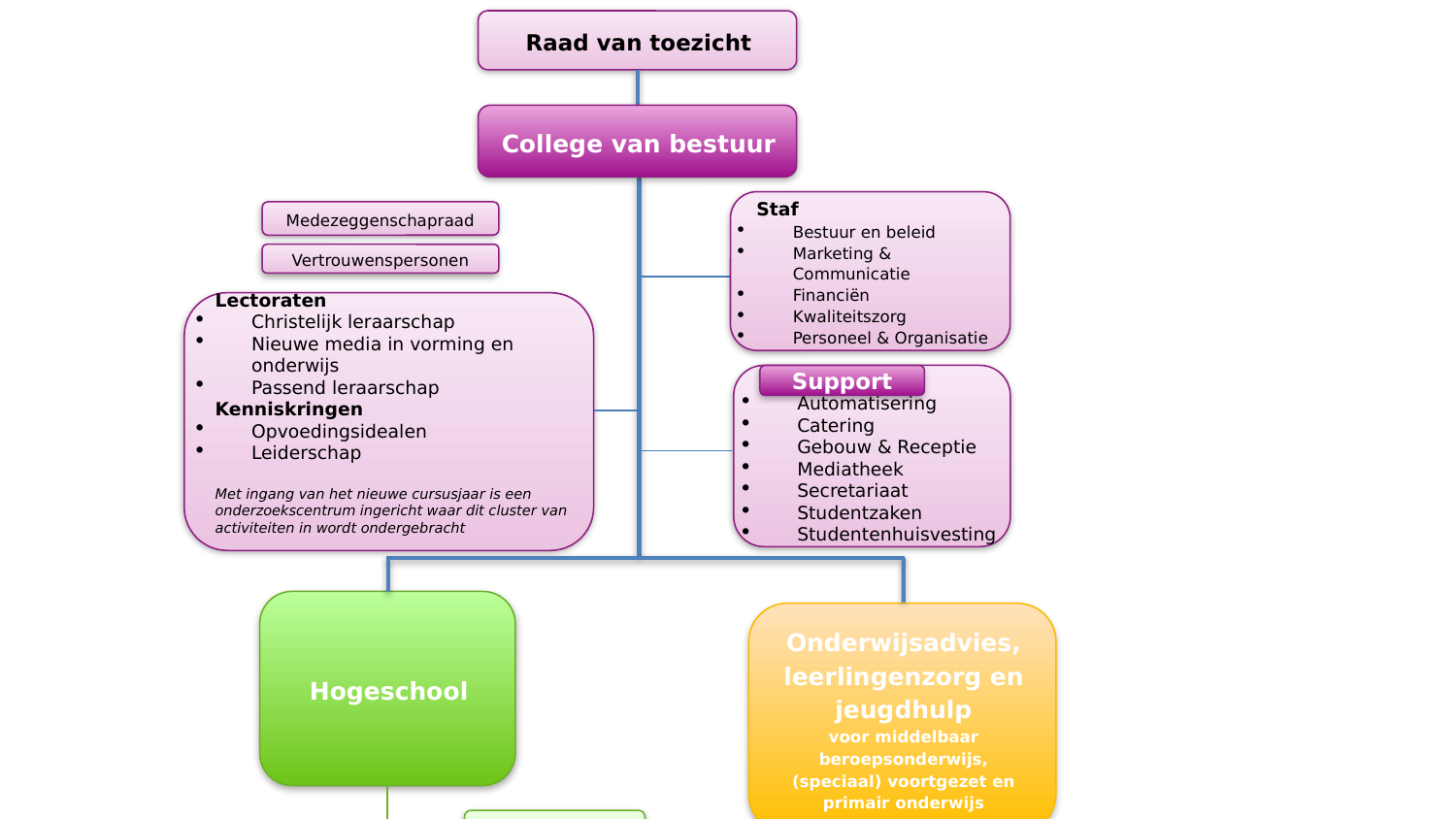

Raad van toezicht
College van bestuur
Staf
Bestuur en beleid
Marketing & Communicatie
Financiën
Kwaliteitszorg
Personeel & Organisatie
Medezeggenschapraad
Vertrouwenspersonen
Lectoraten
Christelijk leraarschap
Nieuwe media in vorming en onderwijs
Passend leraarschap
Kenniskringen
Opvoedingsidealen
Leiderschap

Met ingang van het nieuwe cursusjaar is een onderzoekscentrum ingericht waar dit cluster van activiteiten in wordt ondergebracht

Facilitair bedrijf
Automatisering
Catering
Gebouw & Receptie
Mediatheek
Secretariaat
Studentzaken
Studentenhuisvesting
Hogeschool
Onderwijsadvies, leerlingenzorg en jeugdhulp
voor middelbaar beroepsonderwijs, (speciaal) voortgezet en primair onderwijs
International office
Examen­commissies
Opleidings­commissies
Thuisbasisteams
ICT
Jonge kind
Oudere kind
Leiderschap
Orthoteam Gouda
Orthoteam Barneveld
Orthoteam Kapelle
Dyslexie incl. basis GGZ
Voortgezet Onderwijs en MBO

Masters
Special Educational Needs
Leren & Innoveren
Educational Leadership
HBO Peda-gogiek
LVO
Duits
Economie
Engels
Geschiedenis
Nederlands
Wiskunde

Pabo
Voltijd
Deeltijd

#
Support